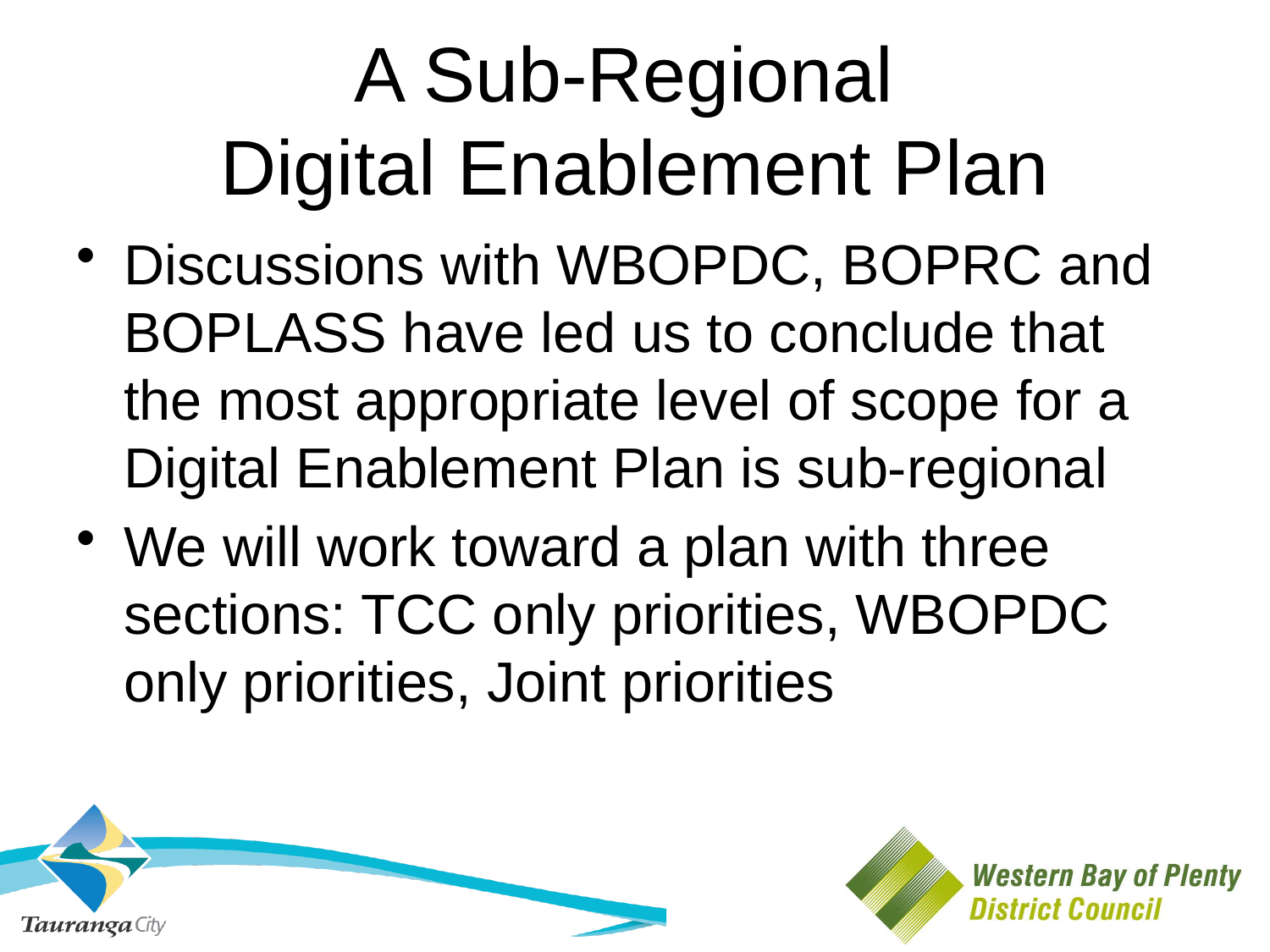

# A Sub-Regional Digital Enablement Plan
Discussions with WBOPDC, BOPRC and BOPLASS have led us to conclude that the most appropriate level of scope for a Digital Enablement Plan is sub-regional
We will work toward a plan with three sections: TCC only priorities, WBOPDC only priorities, Joint priorities